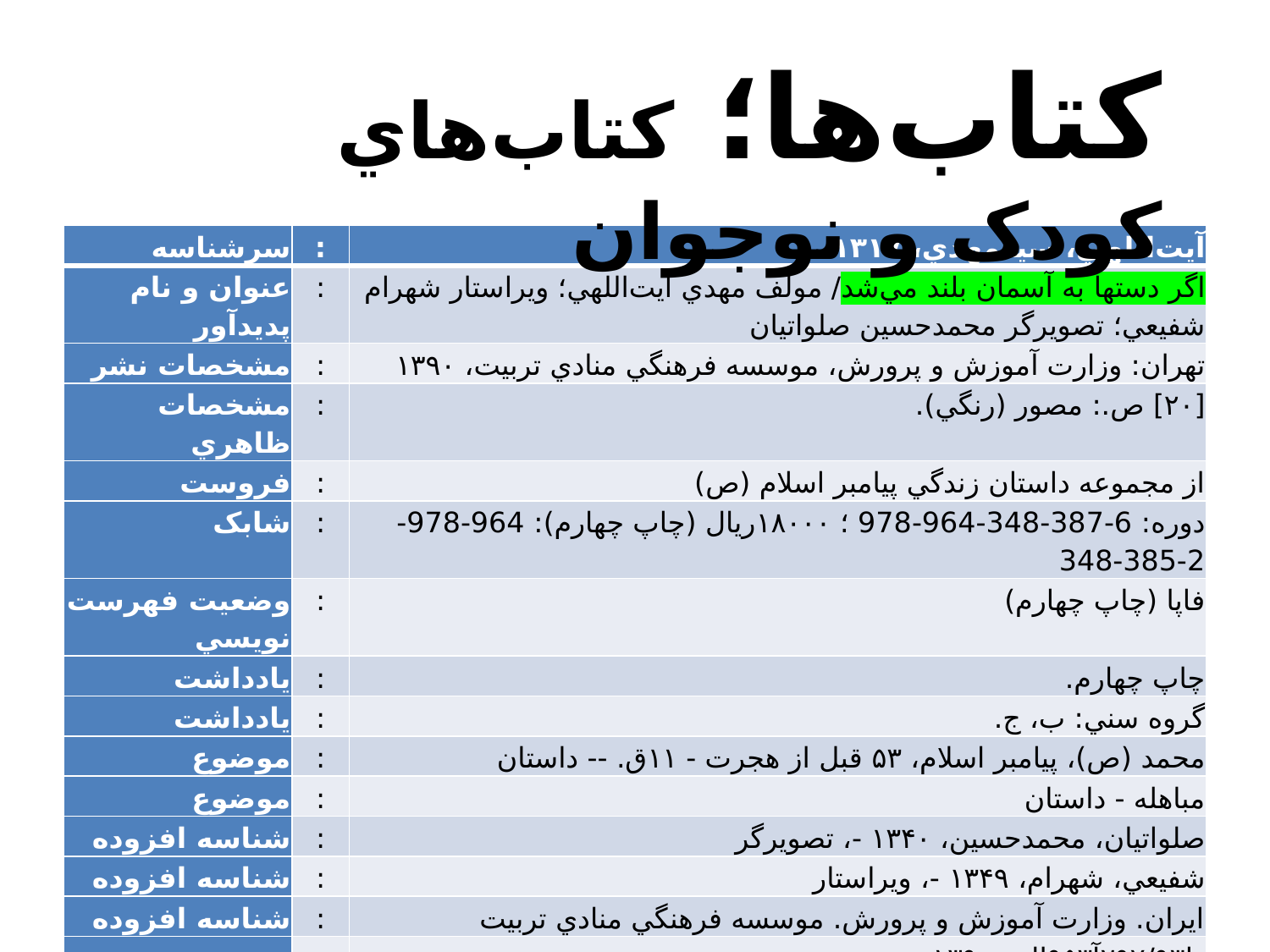

کتاب‌ها؛ کتاب‌هاي کودک و نوجوان
| ‏سرشناسه | : | آي‍ت‌ال‍ل‍ه‍ي‌، سيدم‍ه‍دي‌، ‏‫۱۳۱۷ |
| --- | --- | --- |
| ‏عنوان و نام پديدآور | : | اگ‍ر دس‍ت‍ه‍ا ب‍ه‌ آس‍م‍ان‌ ب‍ل‍ن‍د م‍ي‌ش‍د/ م‍ول‍ف‌ م‍ه‍دي‌ آي‍ت‌ال‍ل‍ه‍ي‌؛ وي‍راس‍ت‍ار ش‍ه‍رام‌ ش‍ف‍ي‍ع‍ي‌؛ ت‍ص‍وي‍رگ‍ر م‍ح‍م‍دح‍س‍ي‍ن‌ ص‍ل‍وات‍ي‍ان‌ |
| ‏مشخصات نشر | : | ت‍ه‍ران‌: وزارت‌ آم‍وزش‌ و پ‍رورش‌، م‍وس‍س‍ه‌ ف‍ره‍ن‍گ‍ي‌ م‍ن‍ادي‌ ت‍رب‍ي‍ت‌‏‫، ۱۳۹۰ |
| ‏مشخصات ظاهري | : | [۲۰] ص‌.: م‍ص‍ور (رنگي). |
| ‏فروست | : | از مجموعه داستان‌ زن‍دگ‍ي‌ پ‍ي‍ام‍ب‍ر اس‍لام‌ (ص‌) |
| ‏شابک | : | ‏‫دوره‌‏‫: ‏‫978-964-348-387-6 ؛ ‏‫۱۸۰۰۰ريال (چاپ چهارم)‏‫:‏ ‫978-964-348-385-2 |
| ‏وضعيت فهرست نويسي | : | فاپا (چاپ چهارم) |
| ‏يادداشت | : | چاپ چهارم. |
| ‏يادداشت | : | گروه سني: ب، ج. |
| ‏موضوع | : | محمد‏‫ (ص)، پيامبر اسلام، ‏‫۵۳ قبل از هجرت -‏‏ ۱۱ق.‏‏ -- داستان |
| ‏موضوع | : | مباهله - داستان |
| ‏شناسه افزوده | : | ص‍ل‍وات‍ي‍ان‌، م‍ح‍م‍دح‍س‍ي‍ن‌، ‏‫۱۳۴۰ -‏، تصوير‌گر |
| ‏شناسه افزوده | : | ش‍ف‍ي‍ع‍ي‌، ش‍ه‍رام‌، ۱۳۴۹ -، ويراستار |
| ‏شناسه افزوده | : | ايران. وزارت آموزش و پرورش. موسسه فرهنگي منادي تربيت |
| ‏رده بندي ديويي | : | ‏‫دا۲۹۷/۹۳‏‫آ۹۵۳الف ۱۳۹۰ |
| ‏شماره کتابشناسي ملي | : | م‌۸۳-۲۷۶۰۰ |